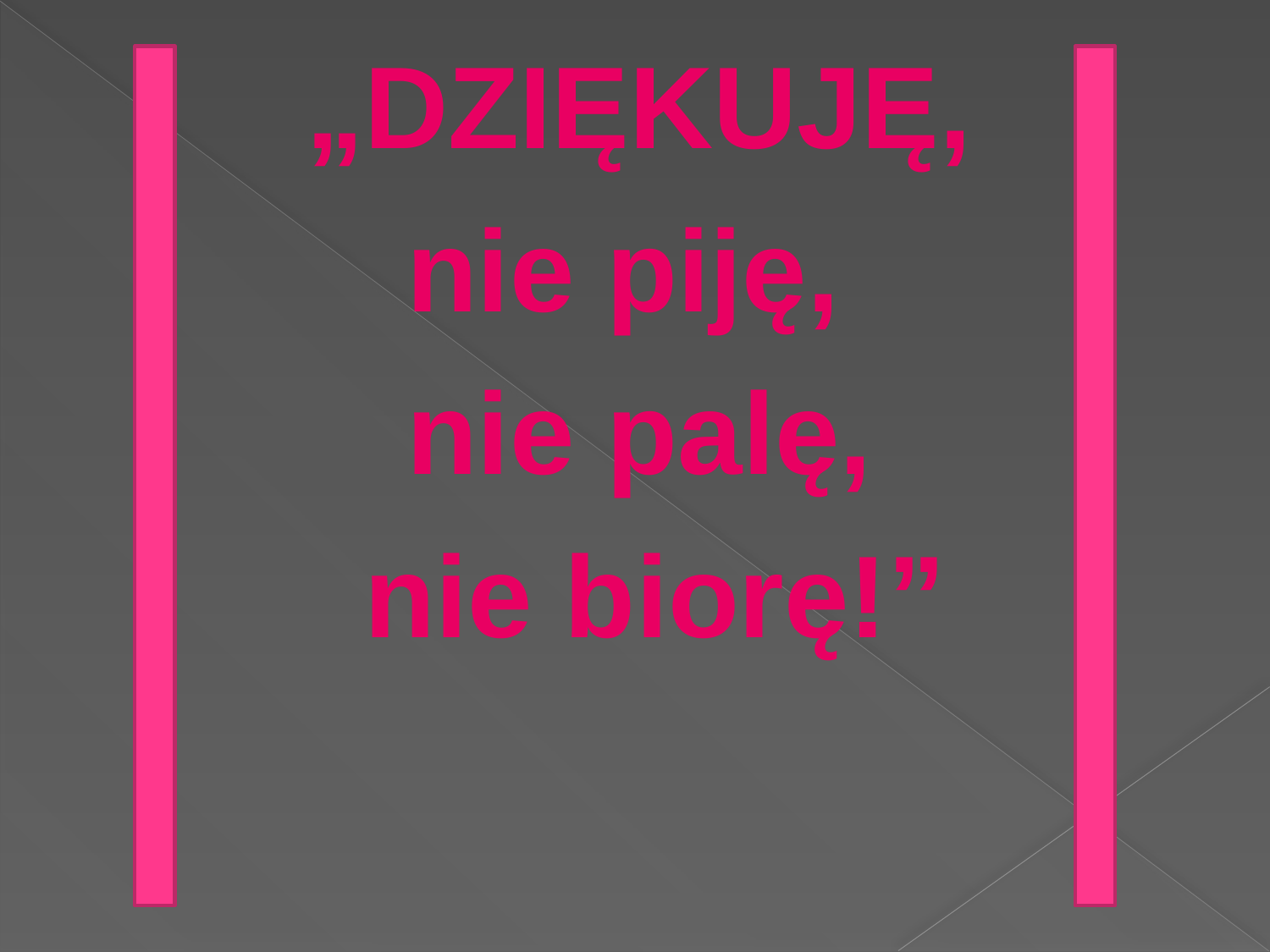

„DZIĘKUJĘ,
nie piję,
 nie palę,
 nie biorę!”